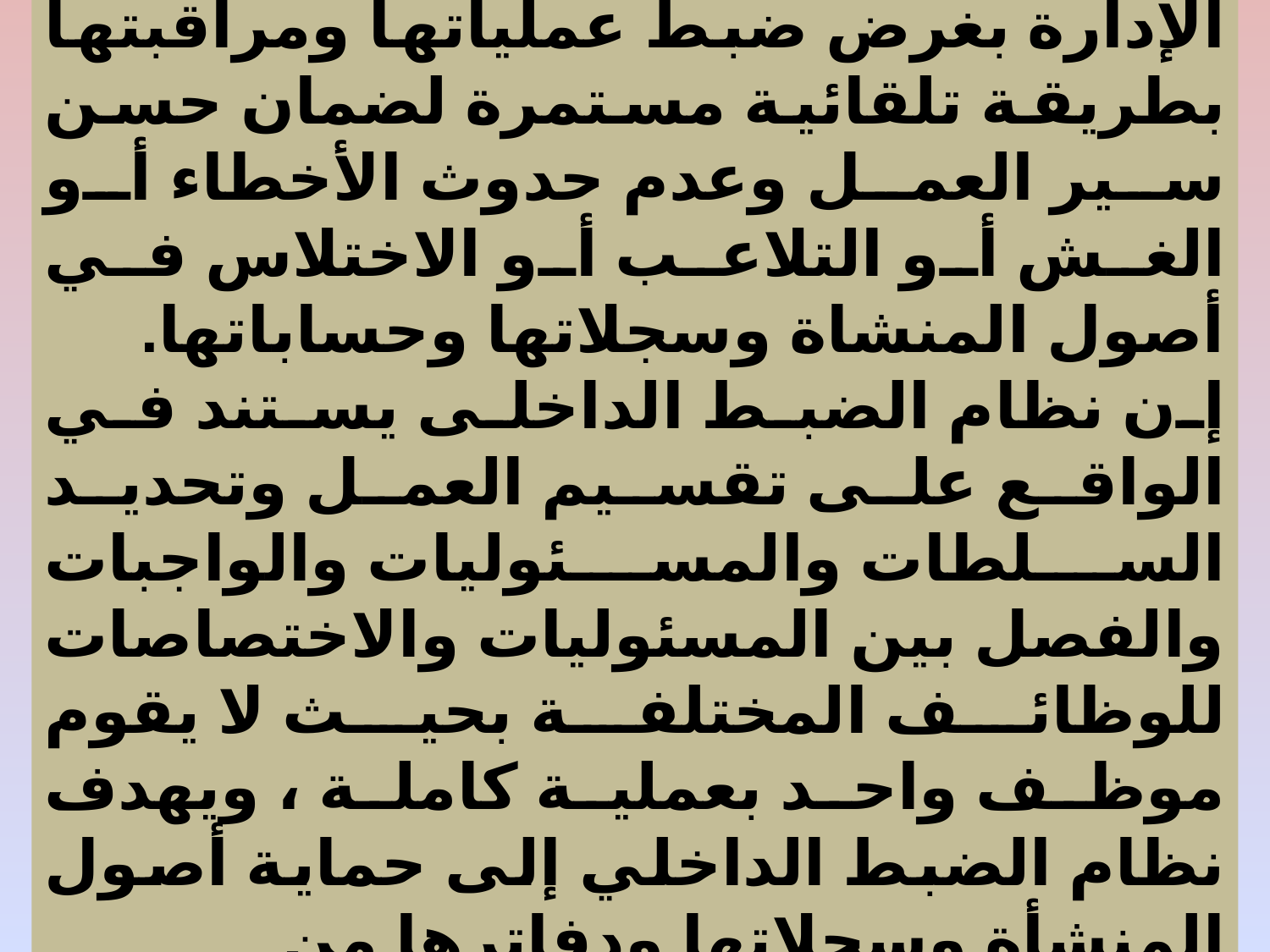

الإدارة بغرض ضبط عملياتها ومراقبتها بطريقة تلقائية مستمرة لضمان حسن سير العمل وعدم حدوث الأخطاء أو الغش أو التلاعب أو الاختلاس في أصول المنشاة وسجلاتها وحساباتها.
	إن نظام الضبط الداخلى يستند في الواقع على تقسيم العمل وتحديد السلطات والمسئوليات والواجبات والفصل بين المسئوليات والاختصاصات للوظائف المختلفة بحيث لا يقوم موظف واحد بعملية كاملة ، ويهدف نظام الضبط الداخلي إلى حماية أصول المنشأة وسجلاتها ودفاترها من